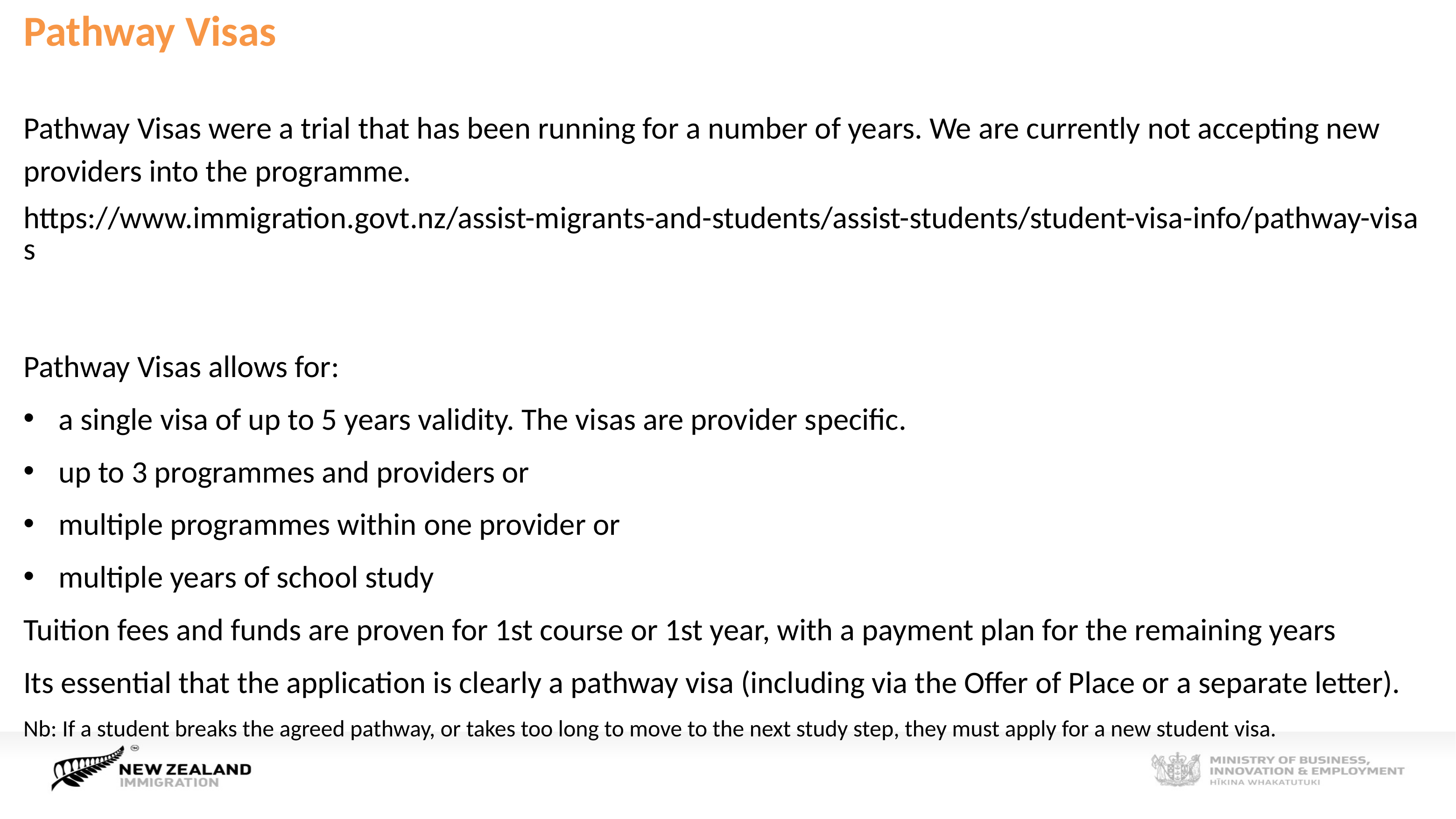

Pathway Visas

Pathway Visas were a trial that has been running for a number of years. We are currently not accepting new providers into the programme.
https://www.immigration.govt.nz/assist-migrants-and-students/assist-students/student-visa-info/pathway-visas

Pathway Visas allows for:
a single visa of up to 5 years validity. The visas are provider specific.
up to 3 programmes and providers or
multiple programmes within one provider or
multiple years of school study
Tuition fees and funds are proven for 1st course or 1st year, with a payment plan for the remaining years
Its essential that the application is clearly a pathway visa (including via the Offer of Place or a separate letter).
Nb: If a student breaks the agreed pathway, or takes too long to move to the next study step, they must apply for a new student visa.